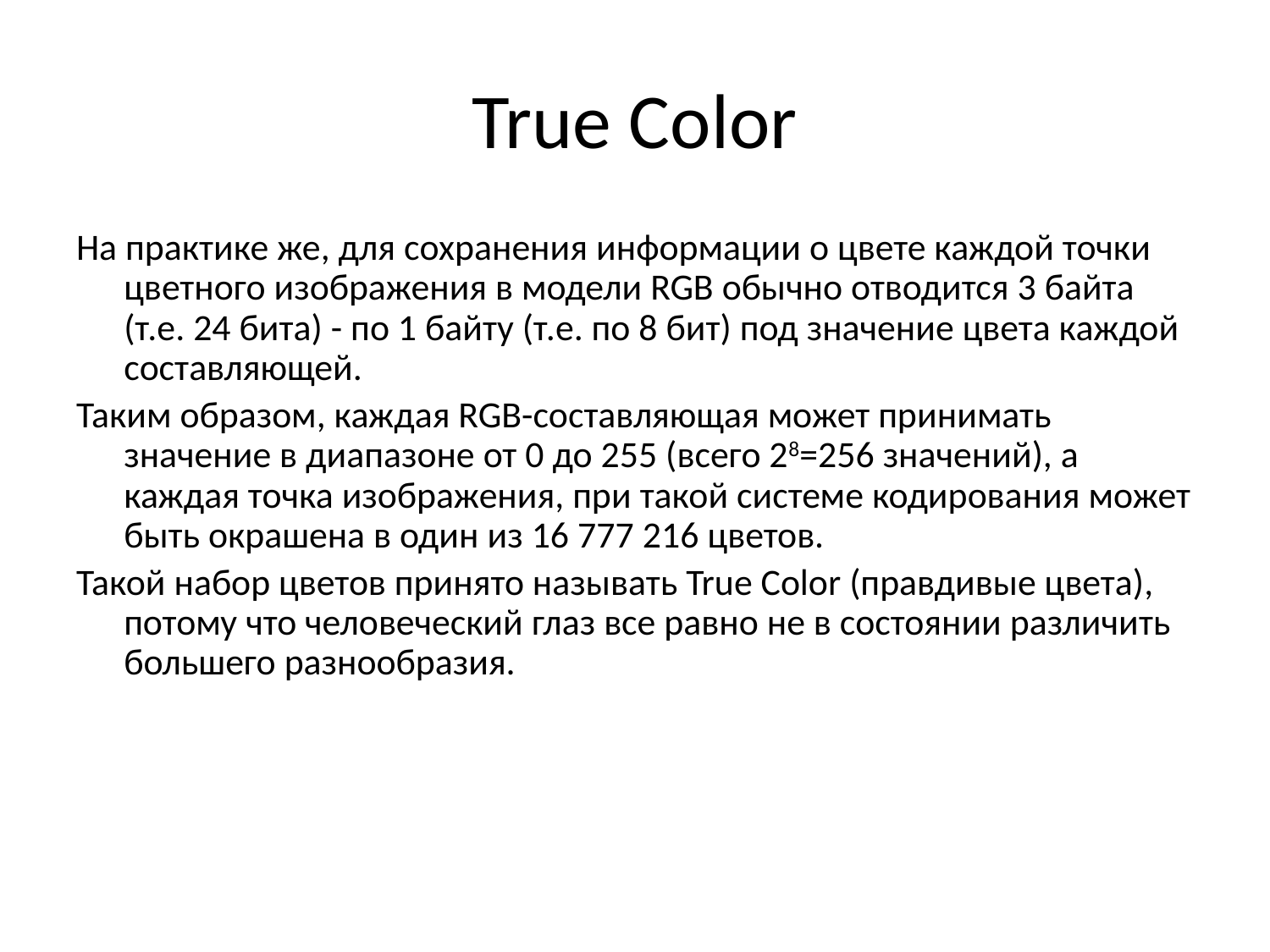

# True Color
На практике же, для сохранения информации о цвете каждой точки цветного изображения в модели RGB обычно отводится 3 байта (т.е. 24 бита) - по 1 байту (т.е. по 8 бит) под значение цвета каждой составляющей.
Таким образом, каждая RGB-составляющая может принимать значение в диапазоне от 0 до 255 (всего 28=256 значений), а каждая точка изображения, при такой системе кодирования может быть окрашена в один из 16 777 216 цветов.
Такой набор цветов принято называть True Color (правдивые цвета), потому что человеческий глаз все равно не в состоянии различить большего разнообразия.